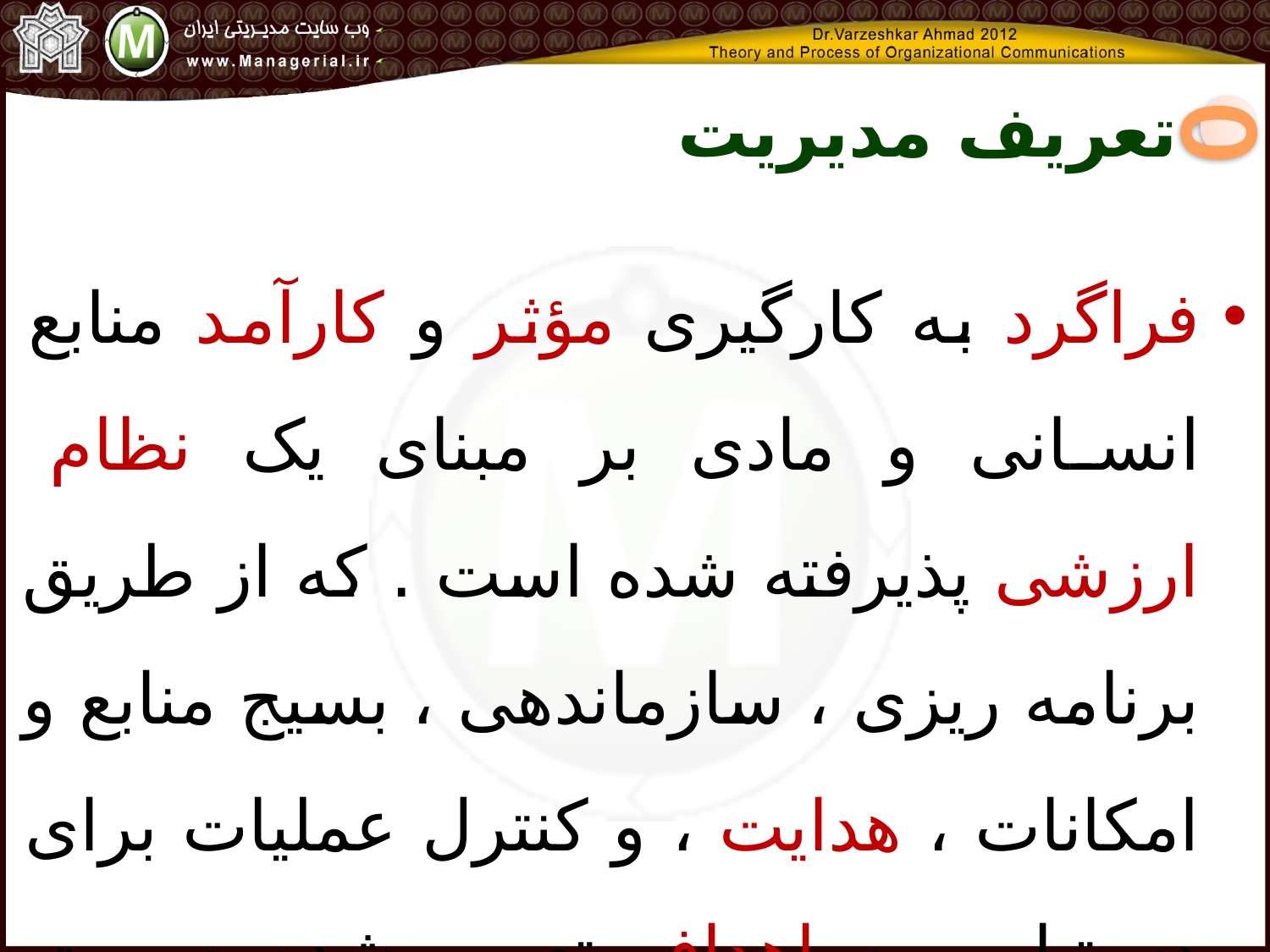

تعریف مدیریت
0
فراگرد به کارگیری مؤثر و کارآمد منابع انسانی و مادی بر مبنای یک نظام ارزشی پذیرفته شده است . که از طریق برنامه ریزی ، سازماندهی ، بسیج منابع و امکانات ، هدایت ، و کنترل عملیات برای دستیابی به اهداف تعیین شده صورت می گیرد.